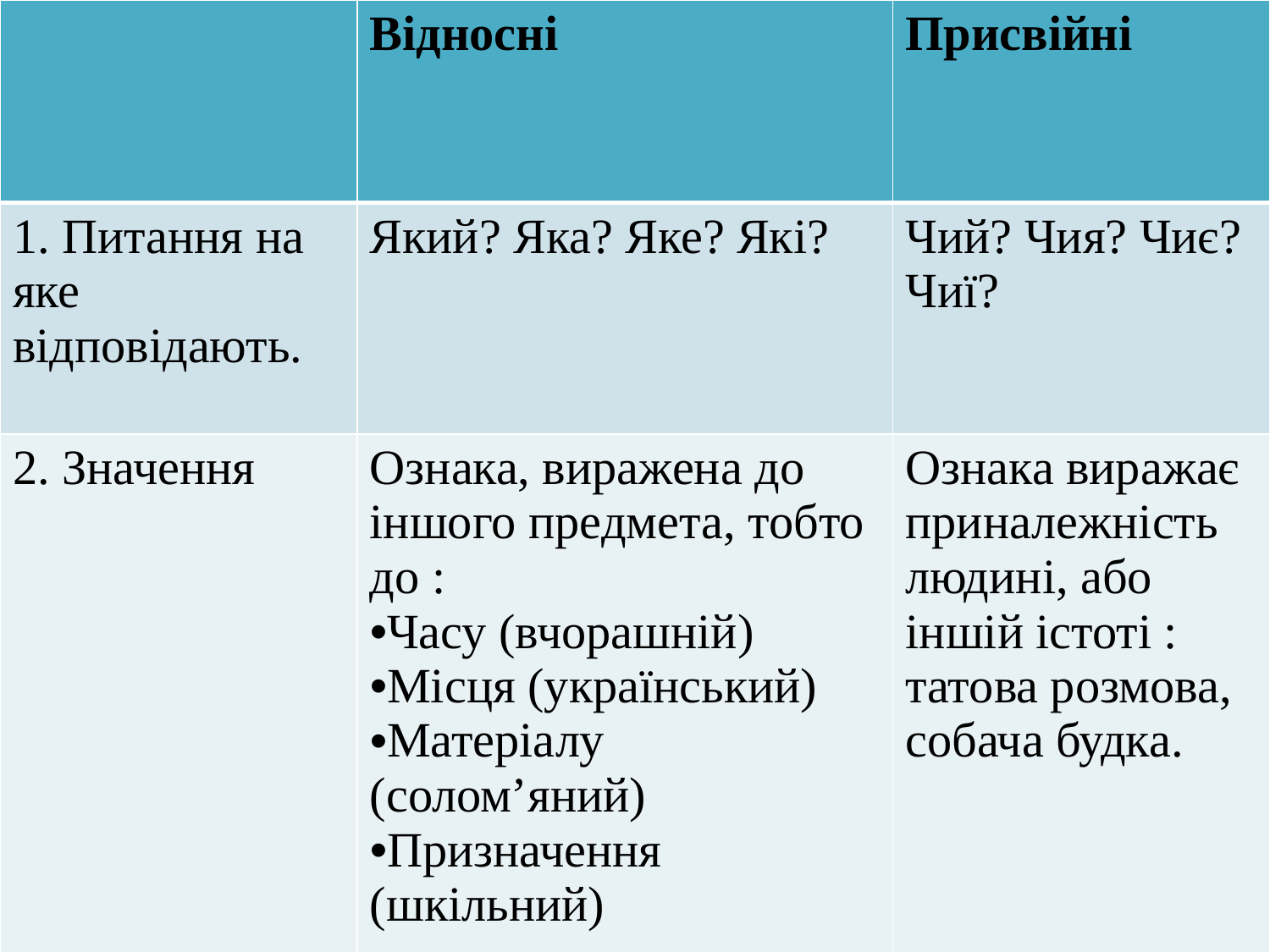

|  | Відносні | Присвійні |
| --- | --- | --- |
| 1. Питання на яке відповідають. | Який? Яка? Яке? Які? | Чий? Чия? Чиє? Чиї? |
| 2. Значення | Ознака, виражена до іншого предмета, тобто до : Часу (вчорашній) Місця (український) Матеріалу (солом’яний) Призначення (шкільний) | Ознака виражає приналежність людині, або іншій істоті : татова розмова, собача будка. |